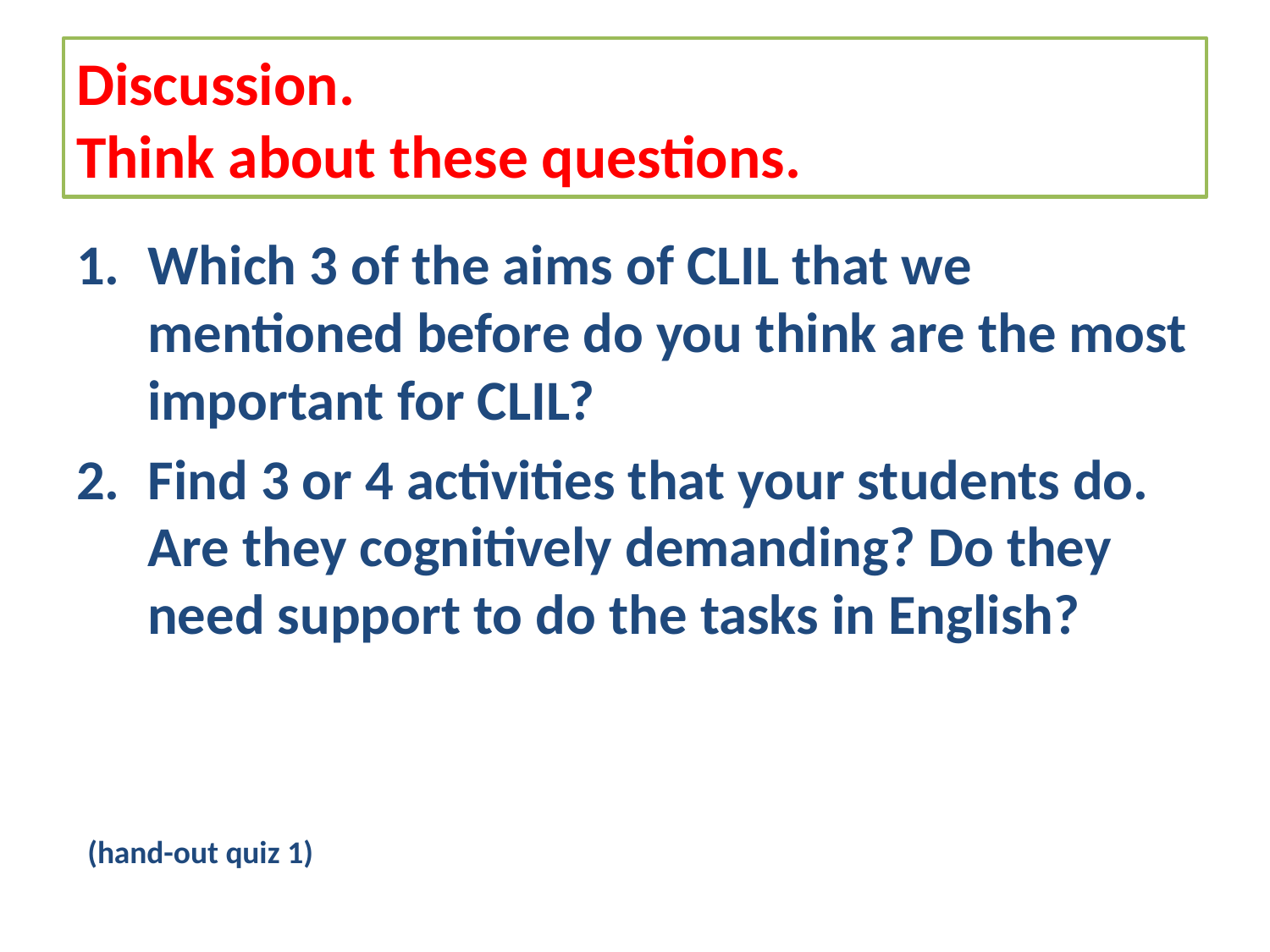

# Discussion. Think about these questions.
Which 3 of the aims of CLIL that we mentioned before do you think are the most important for CLIL?
Find 3 or 4 activities that your students do. Are they cognitively demanding? Do they need support to do the tasks in English?
(hand-out quiz 1)